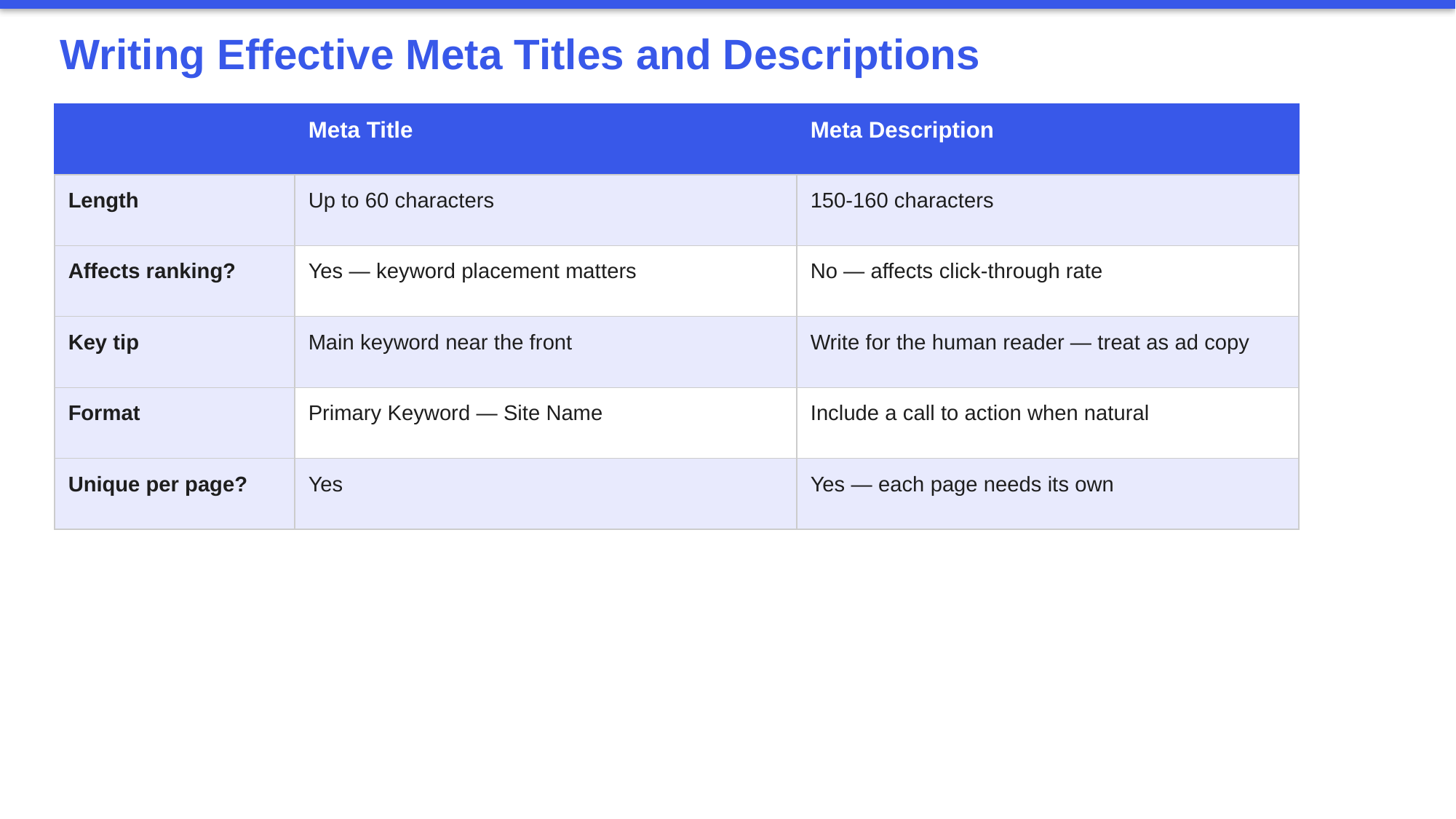

Writing Effective Meta Titles and Descriptions
|  | Meta Title | Meta Description |
| --- | --- | --- |
| Length | Up to 60 characters | 150-160 characters |
| Affects ranking? | Yes — keyword placement matters | No — affects click-through rate |
| Key tip | Main keyword near the front | Write for the human reader — treat as ad copy |
| Format | Primary Keyword — Site Name | Include a call to action when natural |
| Unique per page? | Yes | Yes — each page needs its own |